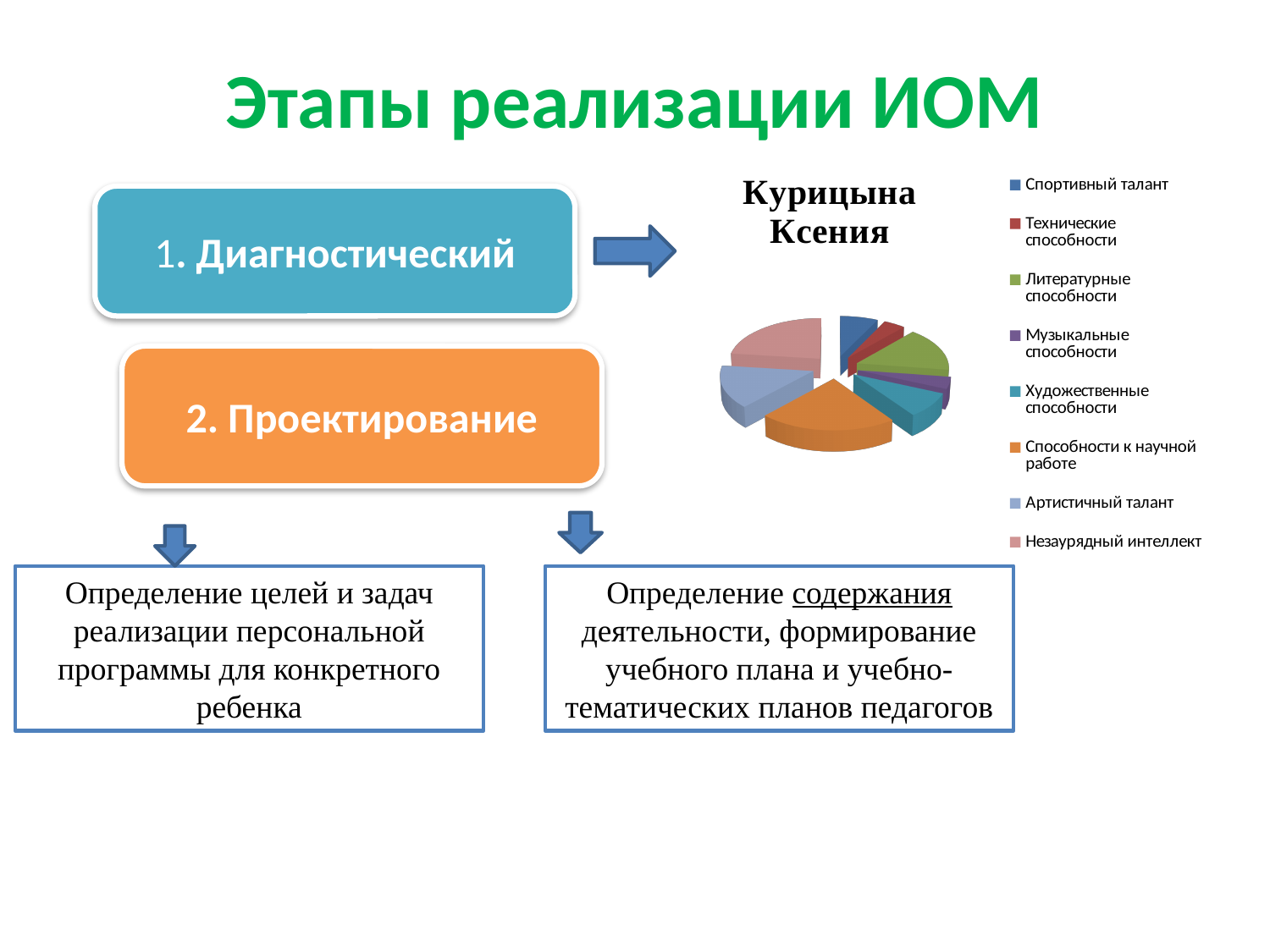

# Этапы реализации ИОМ

[unsupported chart]

1. Диагностический

2. Проектирование

Определение целей и задач реализации персональной программы для конкретного ребенка
Определение содержания деятельности, формирование учебного плана и учебно-тематических планов педагогов